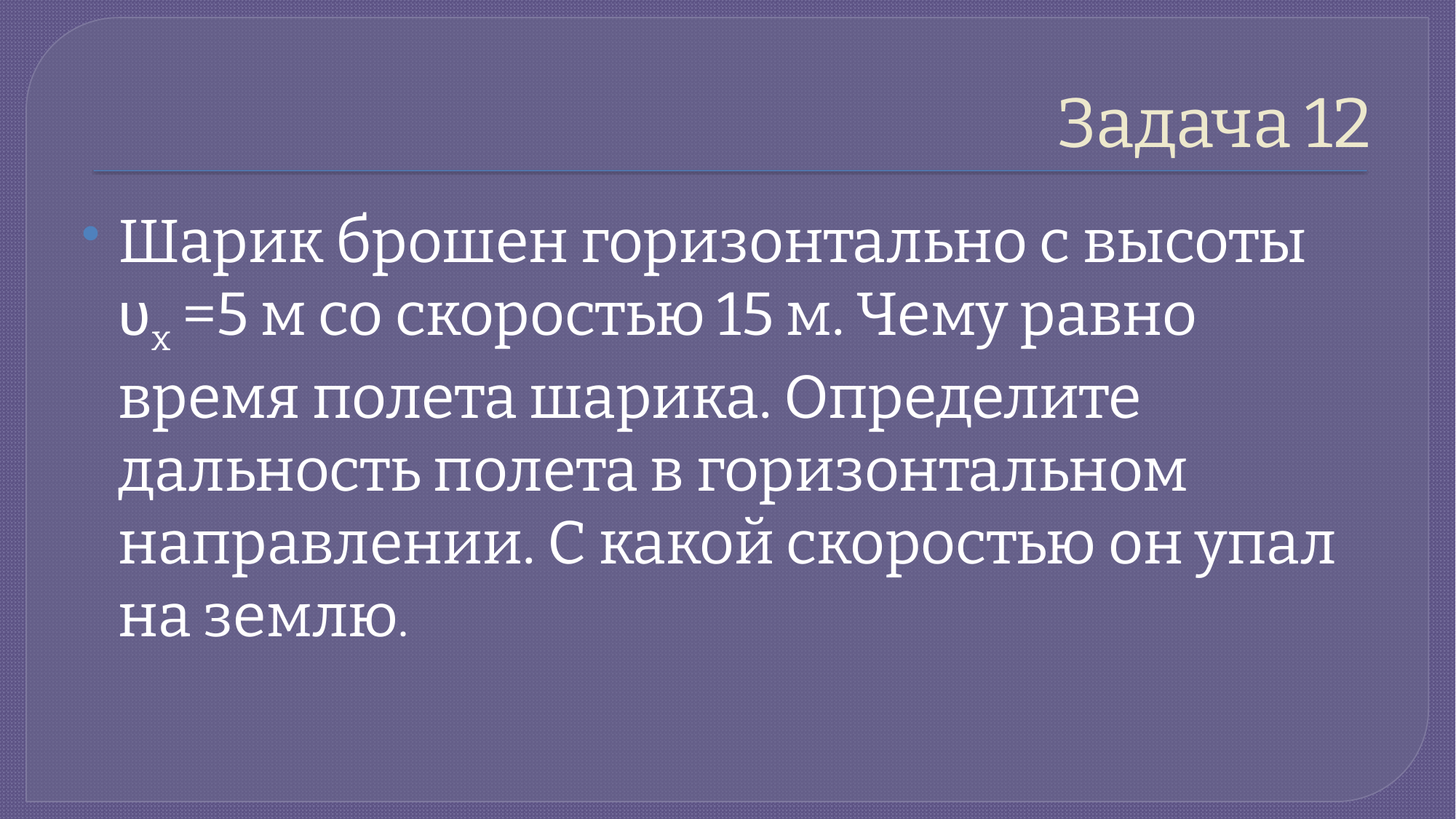

# Задача 12
Шарик брошен горизонтально с высоты ʋх =5 м со скоростью 15 м. Чему равно время полета шарика. Определите дальность полета в горизонтальном направлении. С какой скоростью он упал на землю.